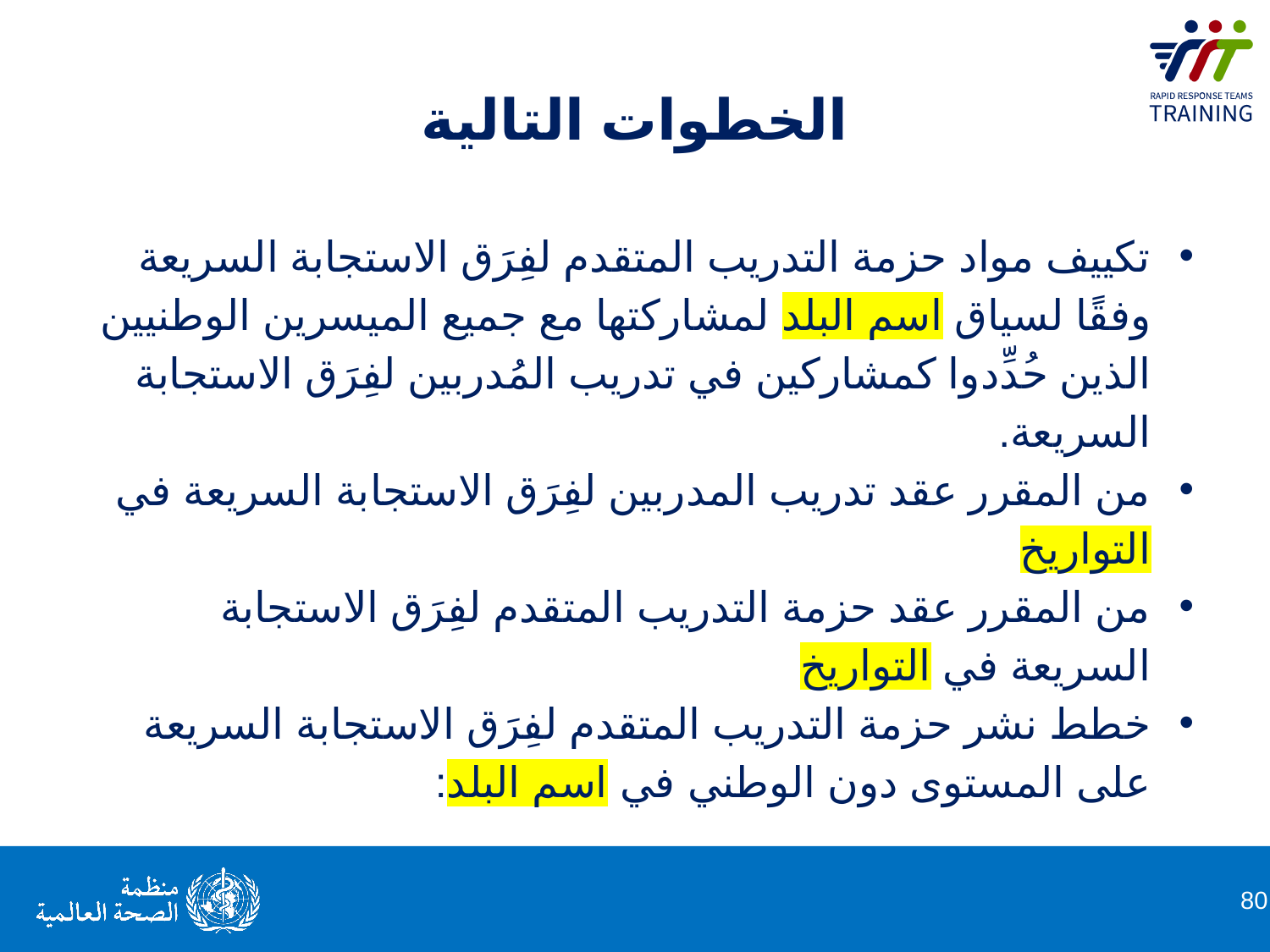

# الخطوات التالية
تكييف مواد حزمة التدريب المتقدم لفِرَق الاستجابة السريعة وفقًا لسياق اسم البلد لمشاركتها مع جميع الميسرين الوطنيين الذين حُدِّدوا كمشاركين في تدريب المُدربين لفِرَق الاستجابة السريعة.
من المقرر عقد تدريب المدربين لفِرَق الاستجابة السريعة في التواريخ
من المقرر عقد حزمة التدريب المتقدم لفِرَق الاستجابة السريعة في التواريخ
خطط نشر حزمة التدريب المتقدم لفِرَق الاستجابة السريعة على المستوى دون الوطني في اسم البلد: